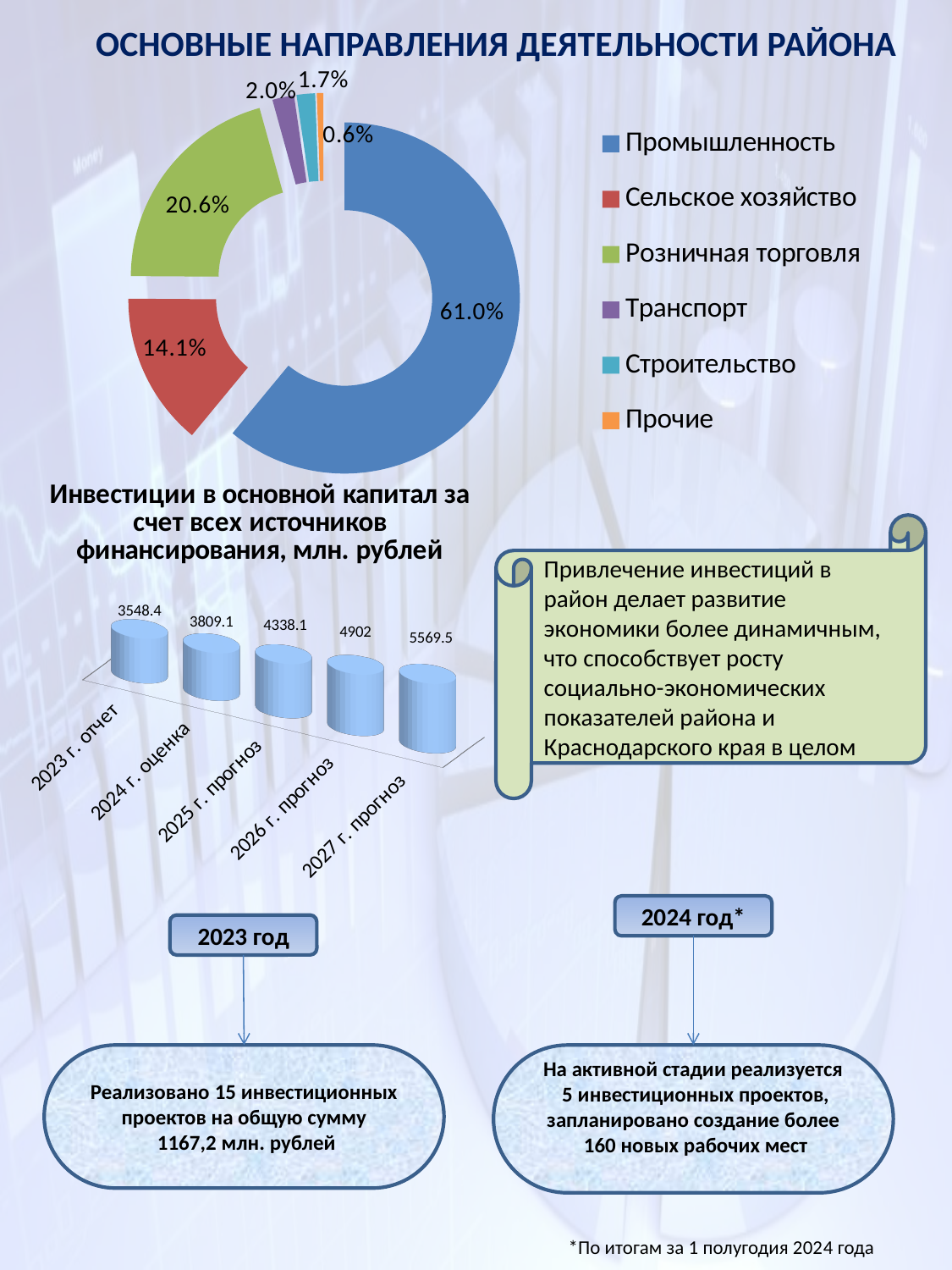

ОСНОВНЫЕ НАПРАВЛЕНИЯ ДЕЯТЕЛЬНОСТИ РАЙОНА

### Chart

| Category | Основные направления деятельности района |
|---|---|
| Промышленность | 0.61 |
| Сельское хозяйство | 0.141 |
| Розничная торговля | 0.206 |
| Транспорт | 0.02 |
| Строительство | 0.017 |
| Прочие | 0.006 |

[unsupported chart]

Привлечение инвестиций в район делает развитие экономики более динамичным, что способствует росту социально-экономических показателей района и Краснодарского края в целом
2024 год*
2023 год

Реализовано 15 инвестиционных проектов на общую сумму
 1167,2 млн. рублей

На активной стадии реализуется
 5 инвестиционных проектов,
запланировано создание более
 160 новых рабочих мест

*По итогам за 1 полугодия 2024 года